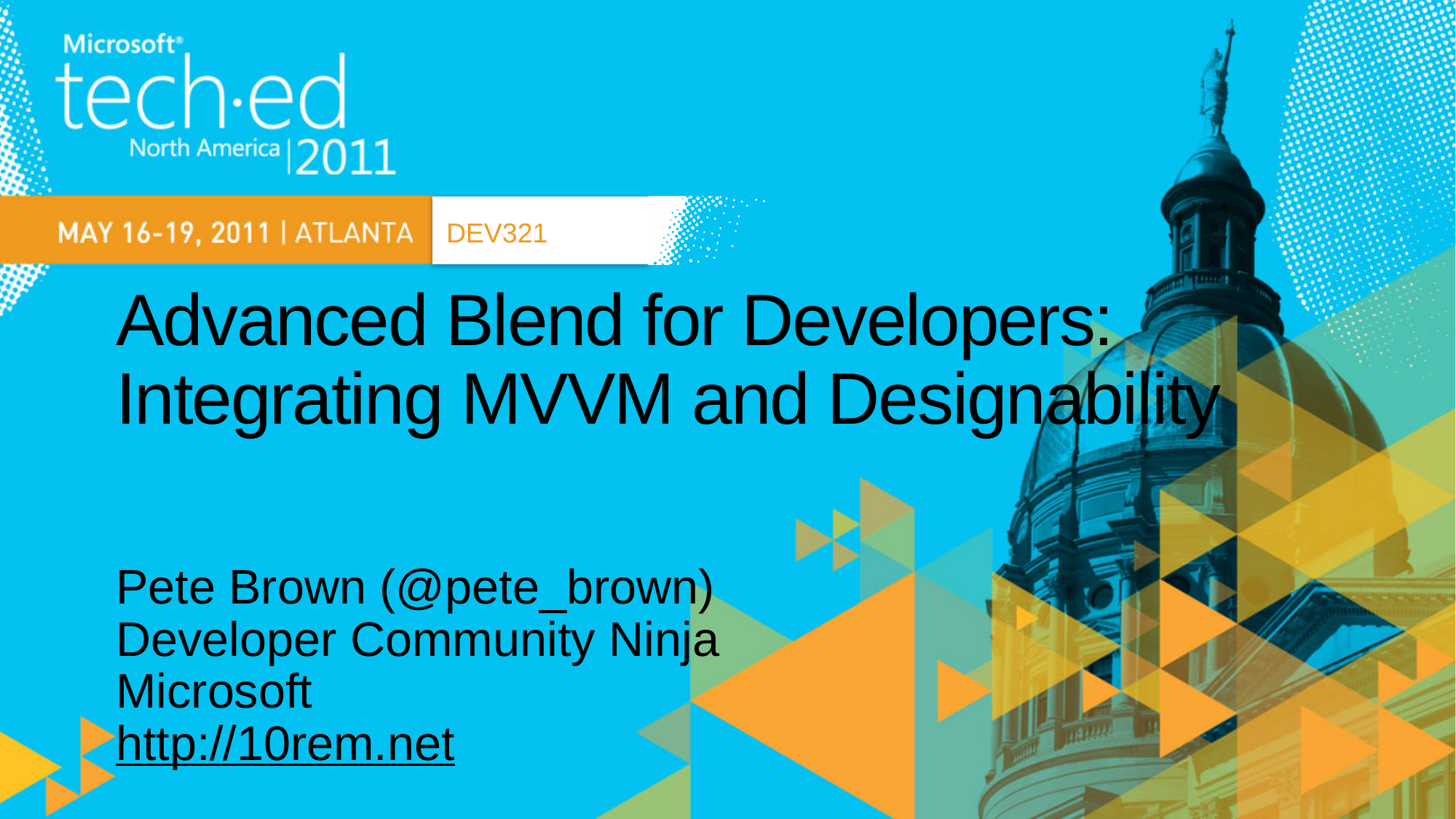

DEV321
# Advanced Blend for Developers: Integrating MVVM and Designability
Pete Brown (@pete_brown)
Developer Community Ninja
Microsoft
http://10rem.net